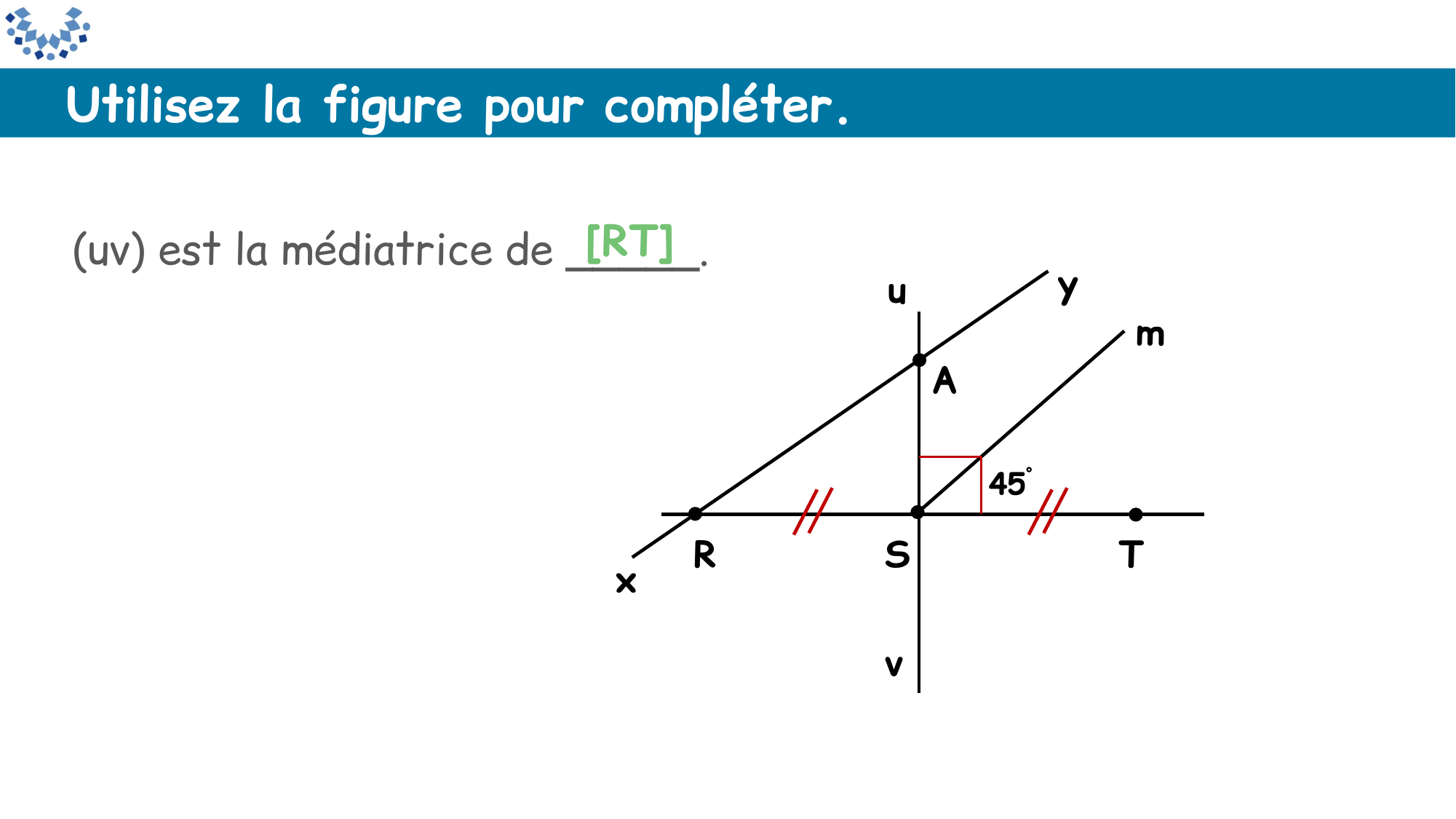

Utilisez la figure pour compléter.
[RT]
(uv) est la médiatrice de _____.
y
m

45°

S
T
R
x
v
u
A